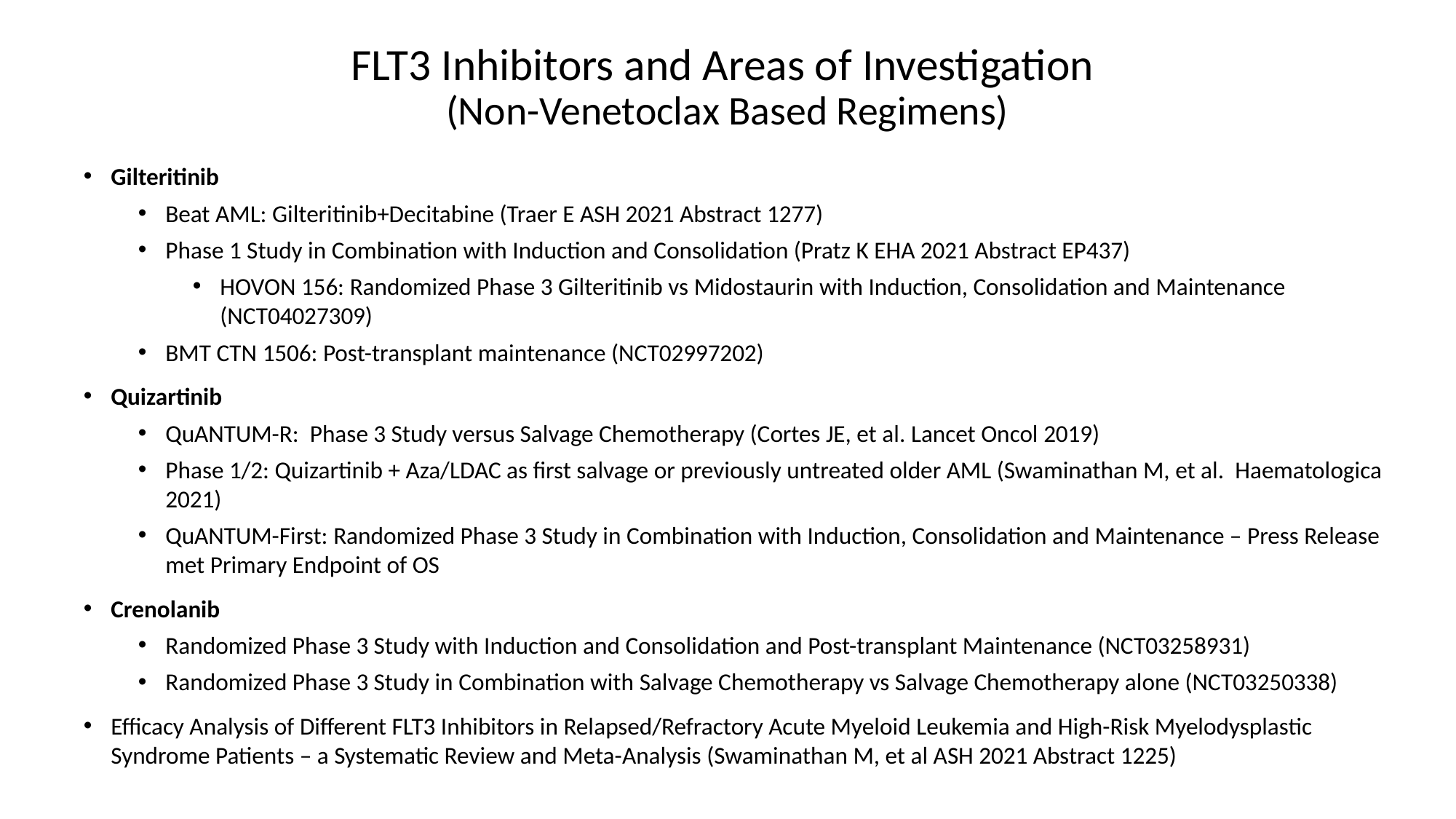

# FLT3 Inhibitors and Areas of Investigation (Non-Venetoclax Based Regimens)
Gilteritinib
Beat AML: Gilteritinib+Decitabine (Traer E ASH 2021 Abstract 1277)
Phase 1 Study in Combination with Induction and Consolidation (Pratz K EHA 2021 Abstract EP437)
HOVON 156: Randomized Phase 3 Gilteritinib vs Midostaurin with Induction, Consolidation and Maintenance (NCT04027309)
BMT CTN 1506: Post-transplant maintenance (NCT02997202)
Quizartinib
QuANTUM-R:  Phase 3 Study versus Salvage Chemotherapy (Cortes JE, et al. Lancet Oncol 2019)
Phase 1/2: Quizartinib + Aza/LDAC as first salvage or previously untreated older AML (Swaminathan M, et al.  Haematologica 2021)
QuANTUM-First: Randomized Phase 3 Study in Combination with Induction, Consolidation and Maintenance – Press Release met Primary Endpoint of OS
Crenolanib
Randomized Phase 3 Study with Induction and Consolidation and Post-transplant Maintenance (NCT03258931)
Randomized Phase 3 Study in Combination with Salvage Chemotherapy vs Salvage Chemotherapy alone (NCT03250338)
Efficacy Analysis of Different FLT3 Inhibitors in Relapsed/Refractory Acute Myeloid Leukemia and High-Risk Myelodysplastic Syndrome Patients – a Systematic Review and Meta-Analysis (Swaminathan M, et al ASH 2021 Abstract 1225)